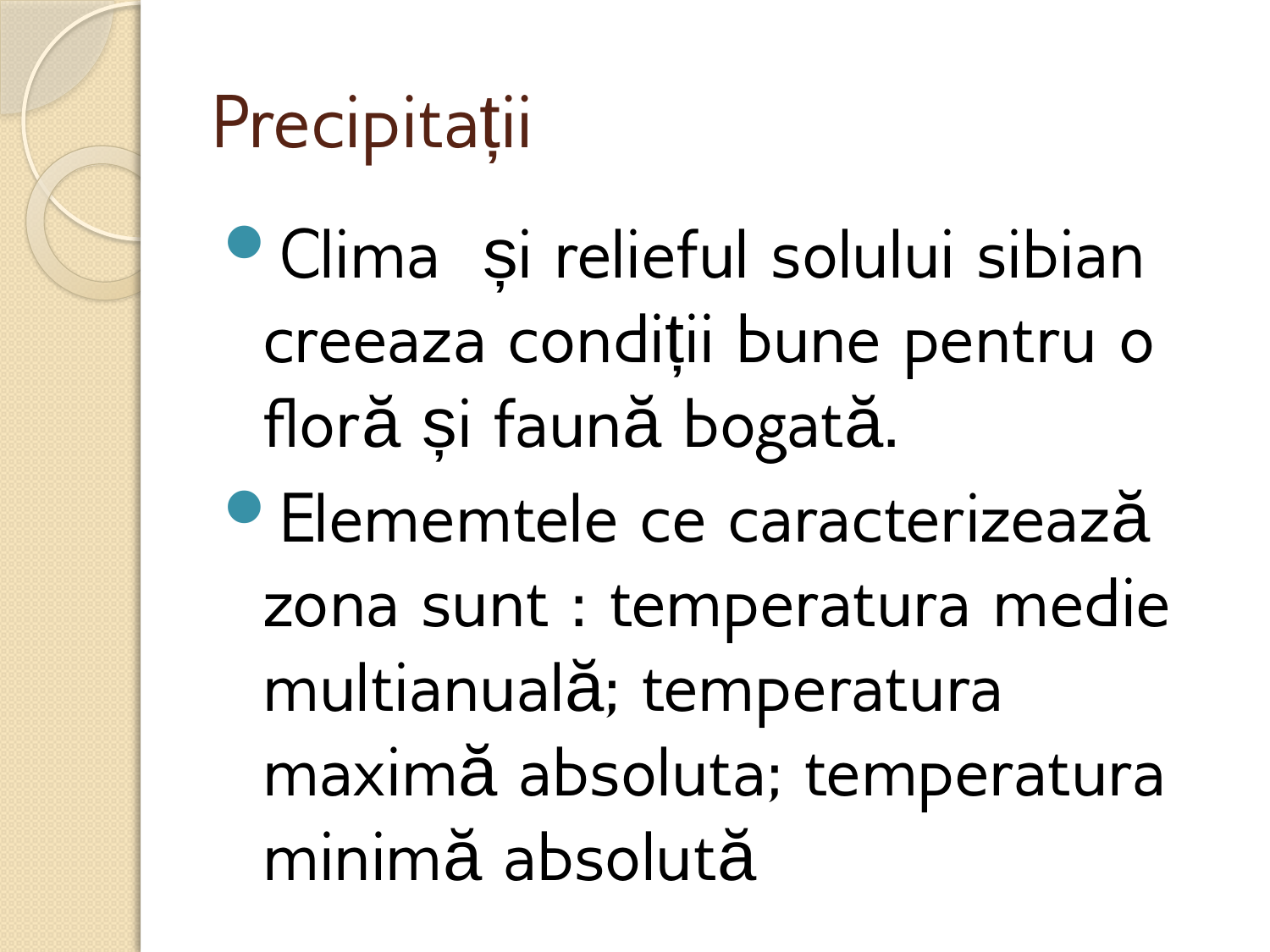

# Precipitații
Clima  și relieful solului sibian creeaza condiții bune pentru o floră și faună bogată.
Elememtele ce caracterizează zona sunt : temperatura medie multianuală; temperatura maximă absoluta; temperatura minimă absolută